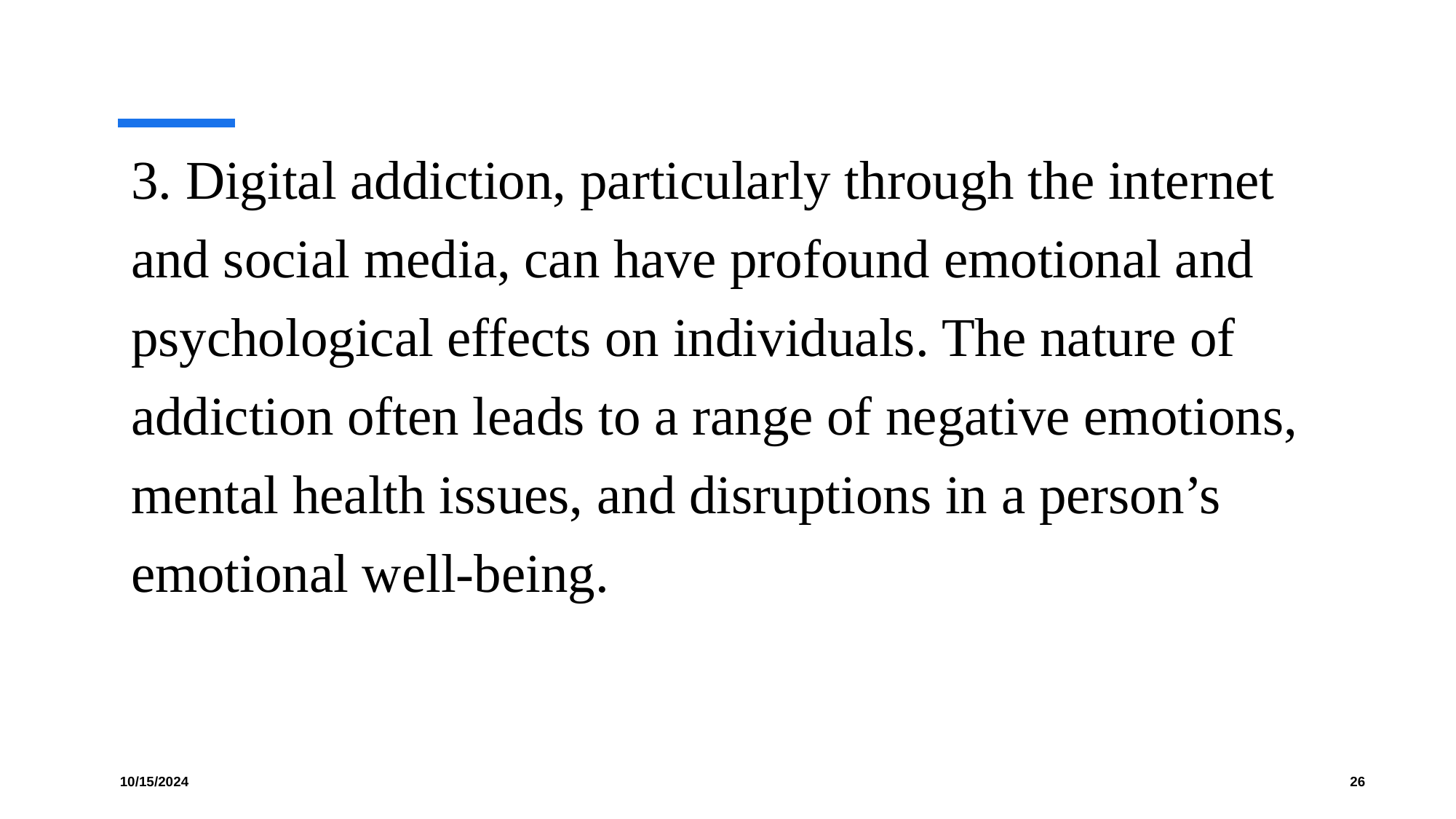

3. Digital addiction, particularly through the internet and social media, can have profound emotional and psychological effects on individuals. The nature of addiction often leads to a range of negative emotions, mental health issues, and disruptions in a person’s emotional well-being.

10/15/2024

26